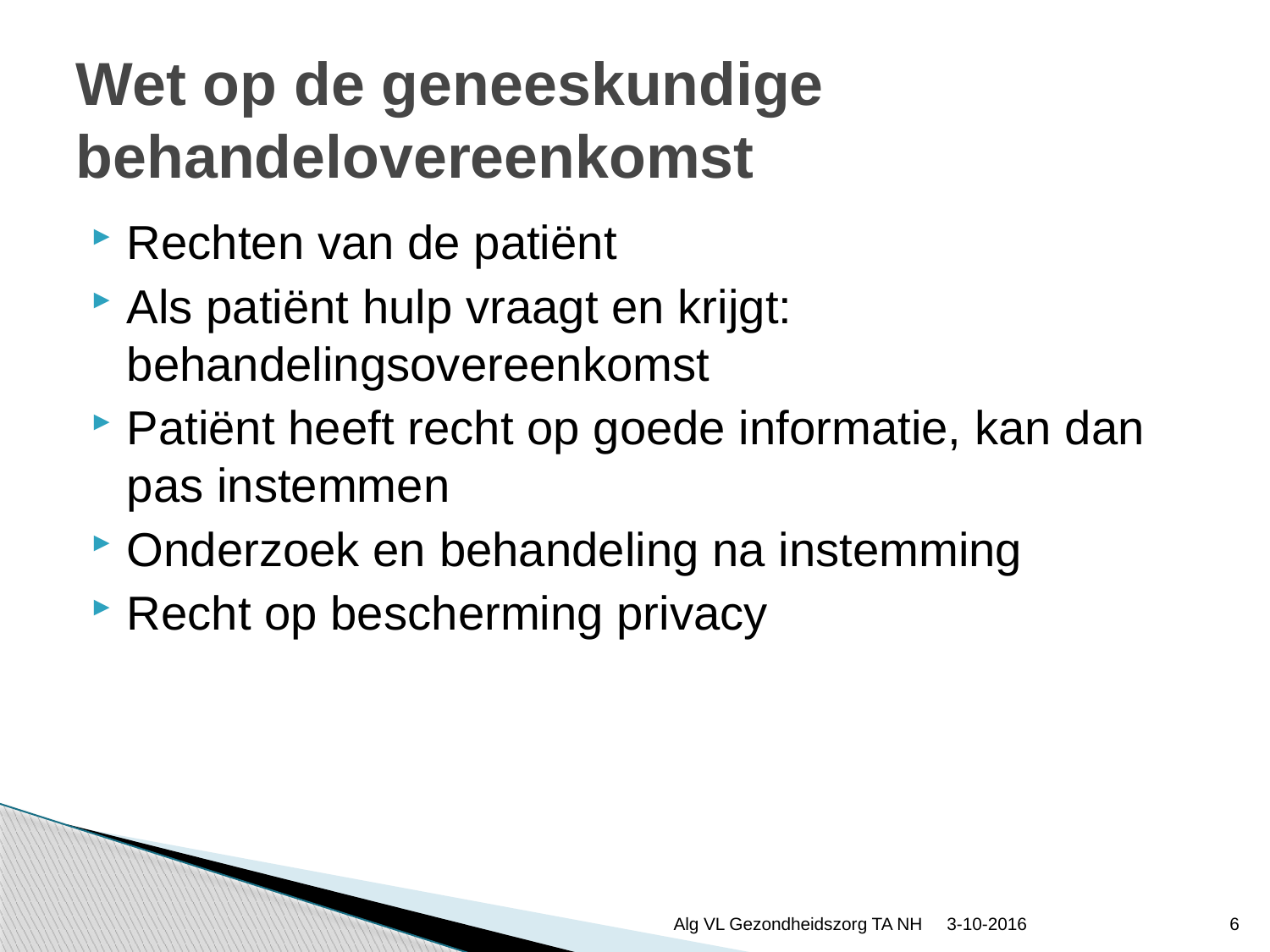

# Wet op de geneeskundige behandelovereenkomst
Rechten van de patiënt
Als patiënt hulp vraagt en krijgt: behandelingsovereenkomst
Patiënt heeft recht op goede informatie, kan dan pas instemmen
Onderzoek en behandeling na instemming
Recht op bescherming privacy

Alg VL Gezondheidszorg TA NH
3-10-2016
6